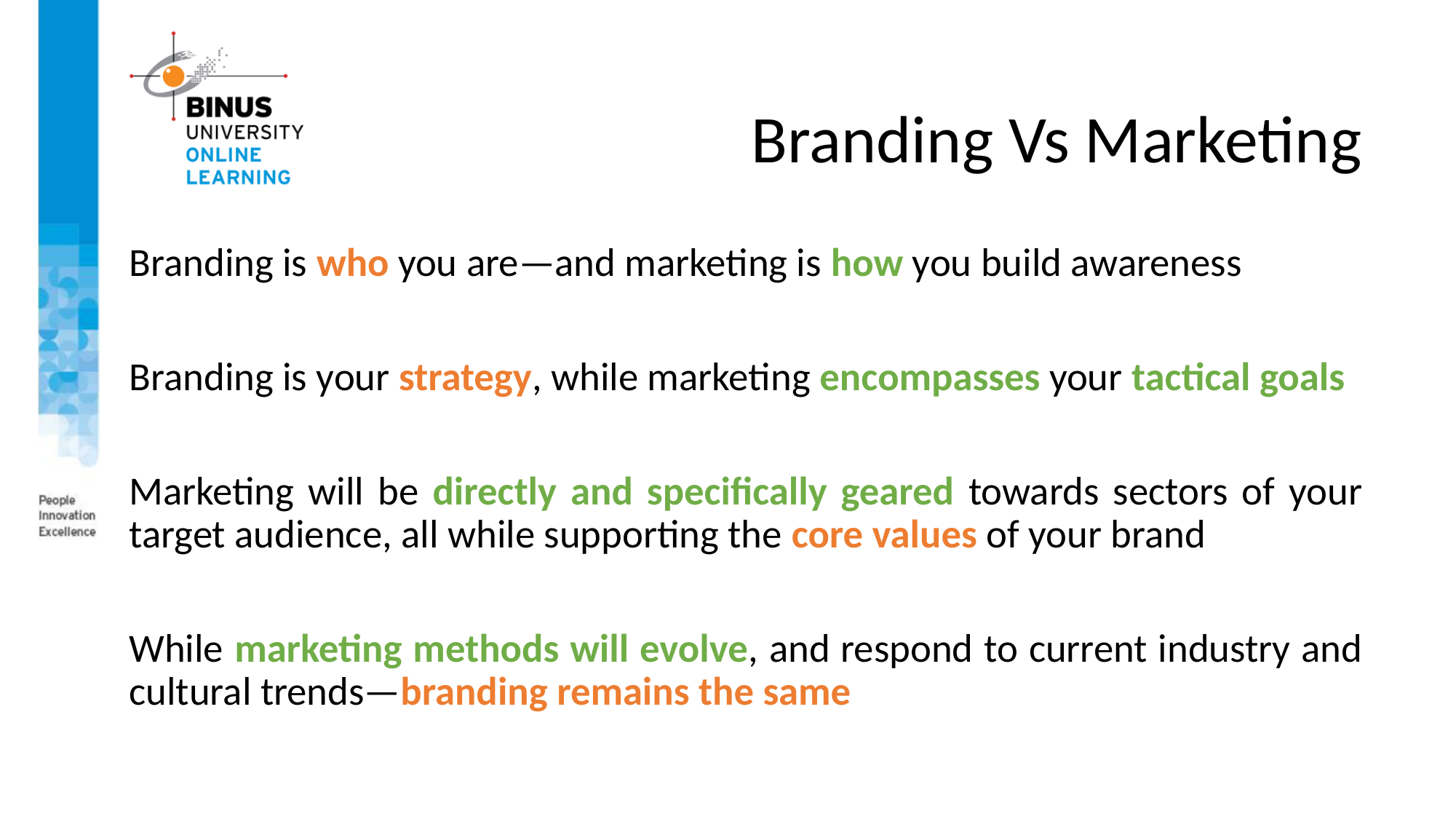

Branding Vs Marketing
Branding is who you are—and marketing is how you build awareness

Branding is your strategy, while marketing encompasses your tactical goals

Marketing will be directly and specifically geared towards sectors of your target audience, all while supporting the core values of your brand

While marketing methods will evolve, and respond to current industry and cultural trends—branding remains the same